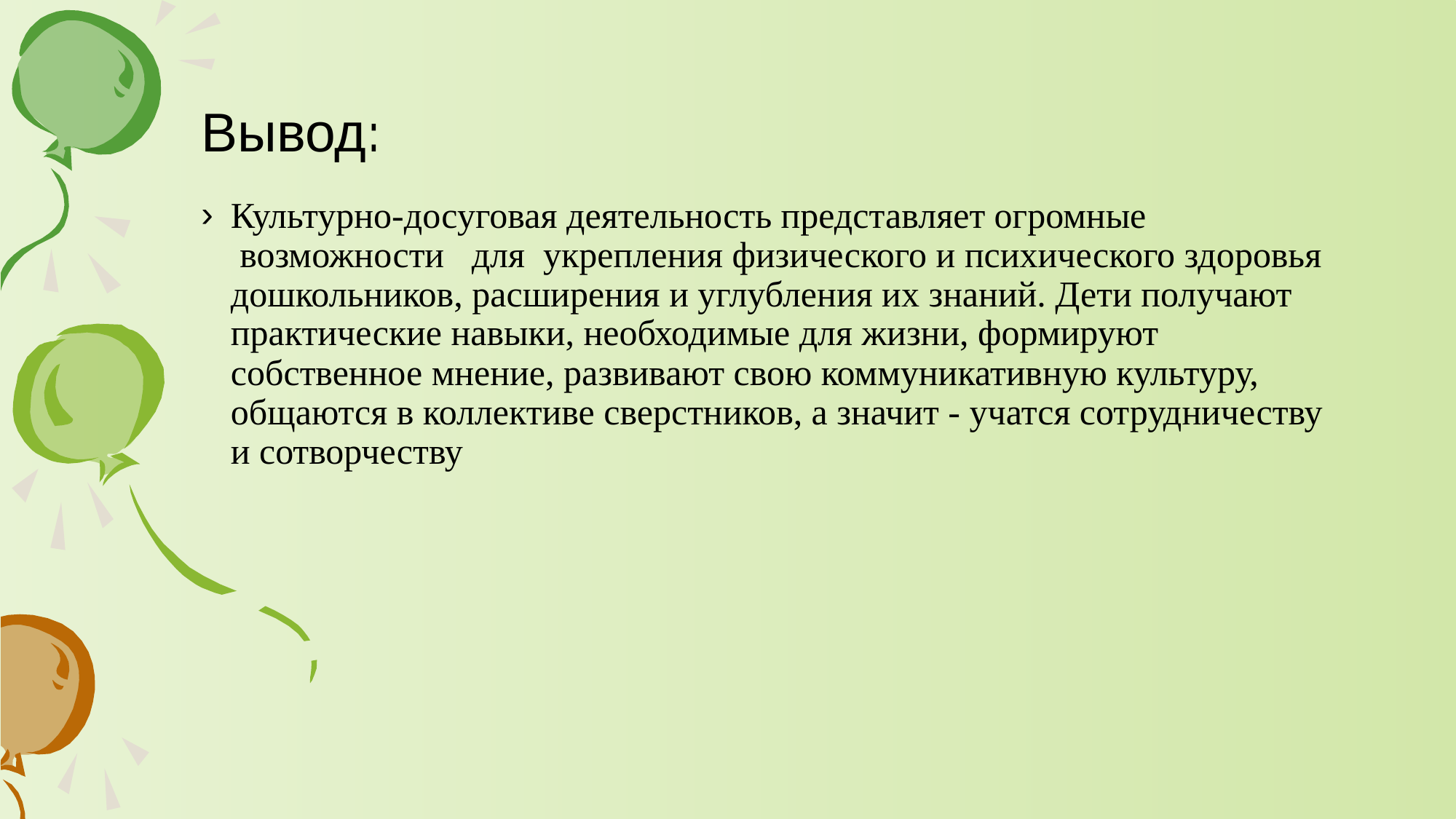

# Вывод:
Культурно-досуговая деятельность представляет огромные  возможности   для  укрепления физического и психического здоровья дошкольников, расширения и углубления их знаний. Дети получают практические навыки, необходимые для жизни, формируют собственное мнение, развивают свою коммуникативную культуру, общаются в коллективе сверстников, а значит - учатся сотрудничеству и сотворчеству